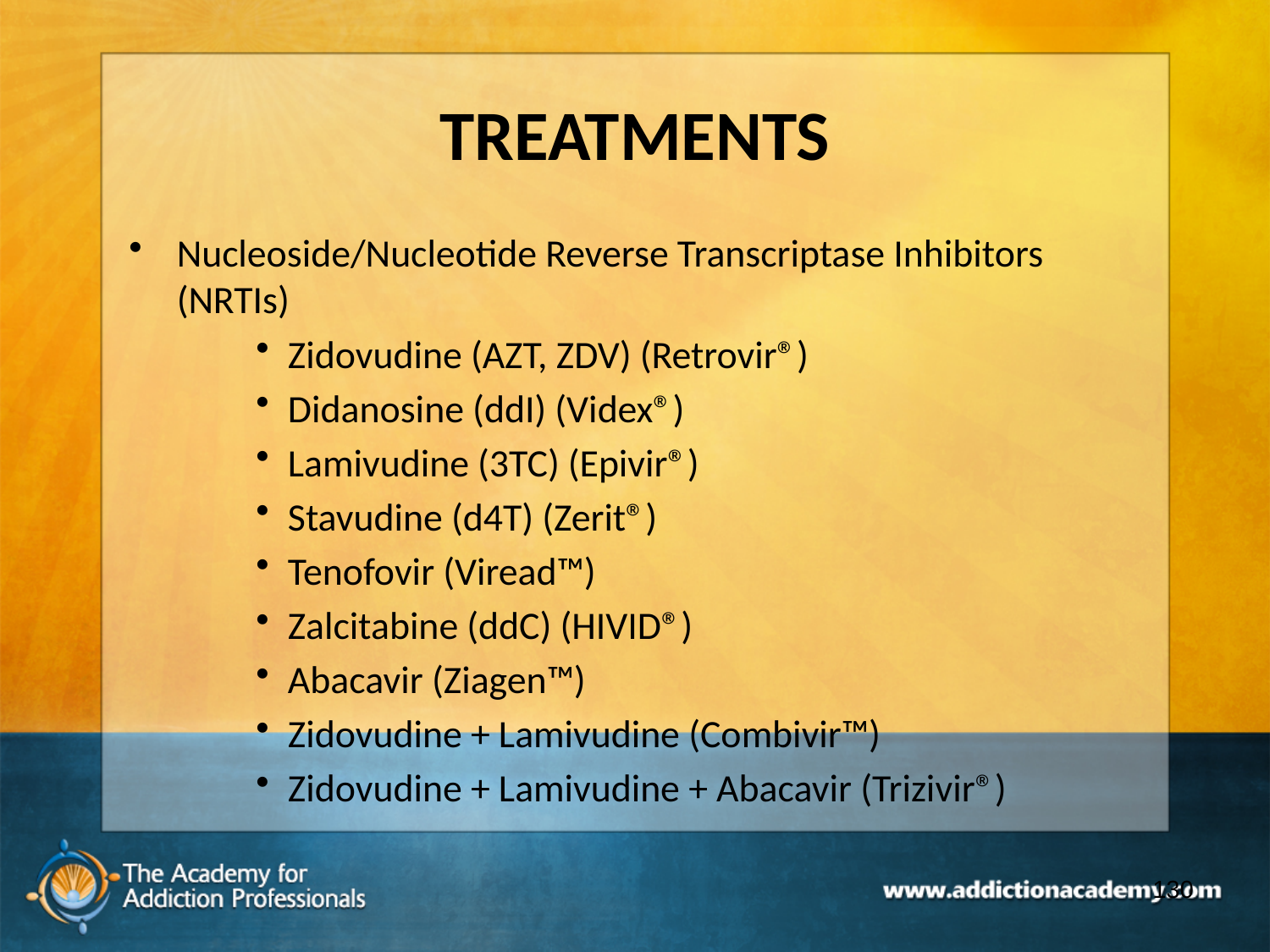

# TREATMENTS
Nucleoside/Nucleotide Reverse Transcriptase Inhibitors (NRTIs)
Zidovudine (AZT, ZDV) (Retrovir®)
Didanosine (ddI) (Videx®)
Lamivudine (3TC) (Epivir®)
Stavudine (d4T) (Zerit®)
Tenofovir (Viread™)
Zalcitabine (ddC) (HIVID®)
Abacavir (Ziagen™)
Zidovudine + Lamivudine (Combivir™)
Zidovudine + Lamivudine + Abacavir (Trizivir®)

130